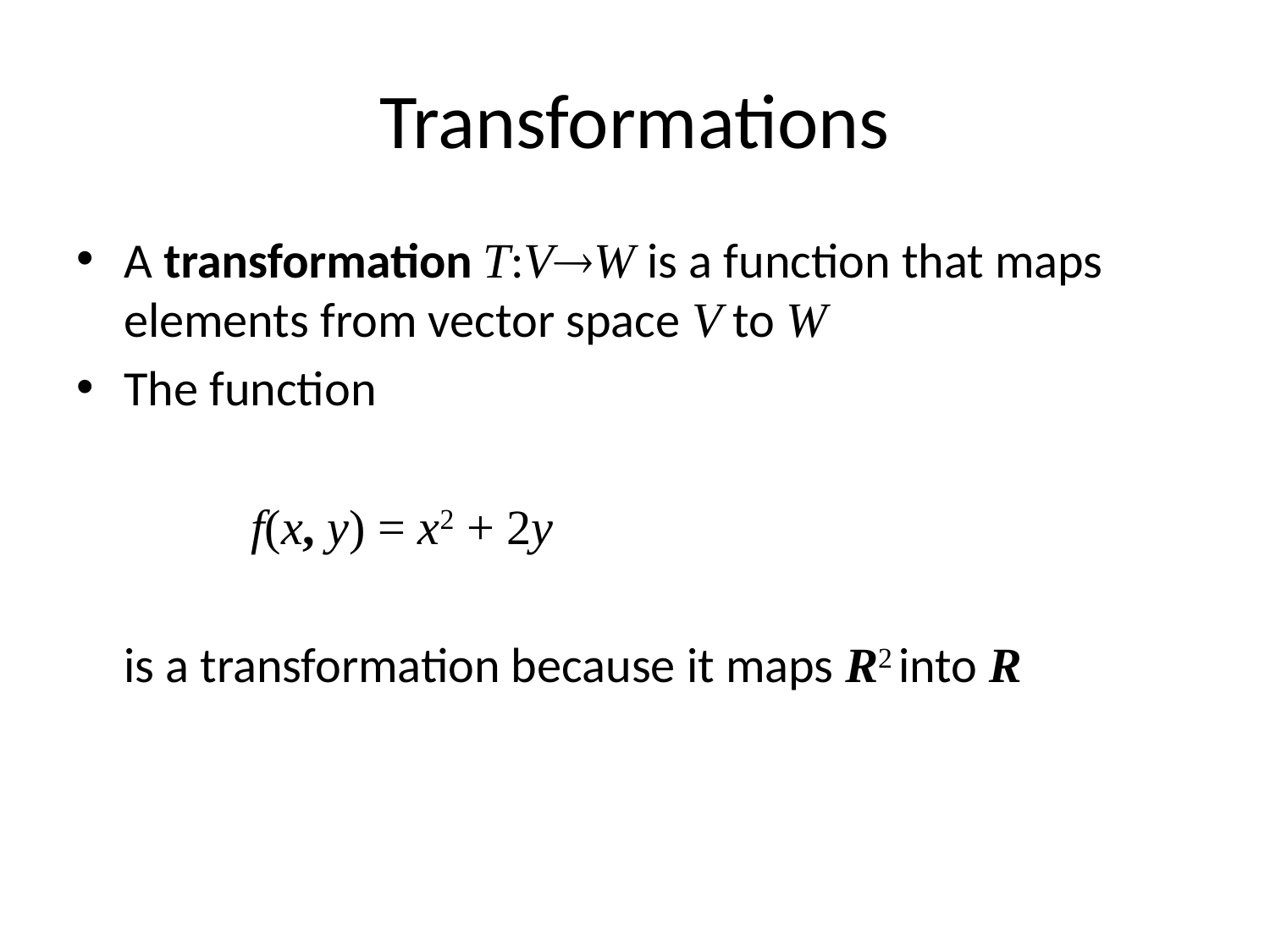

# Transformations
A transformation T:V→W is a function that maps elements from vector space V to W
The function

		f(x, y) = x2 + 2y

	is a transformation because it maps R2 into R